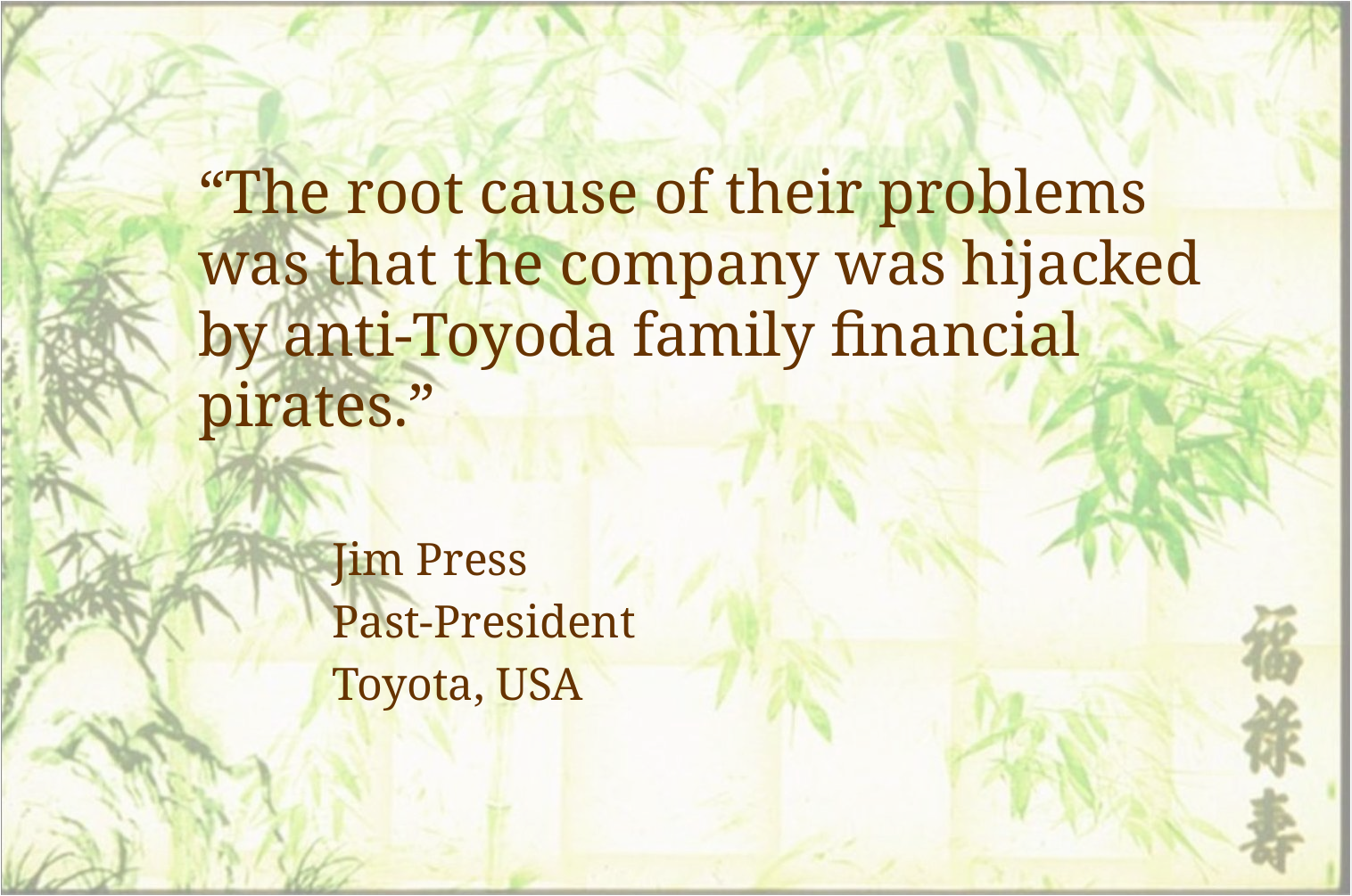

“The root cause of their problems was that the company was hijacked by anti-Toyoda family financial pirates.”

	Jim Press
	Past-President
	Toyota, USA